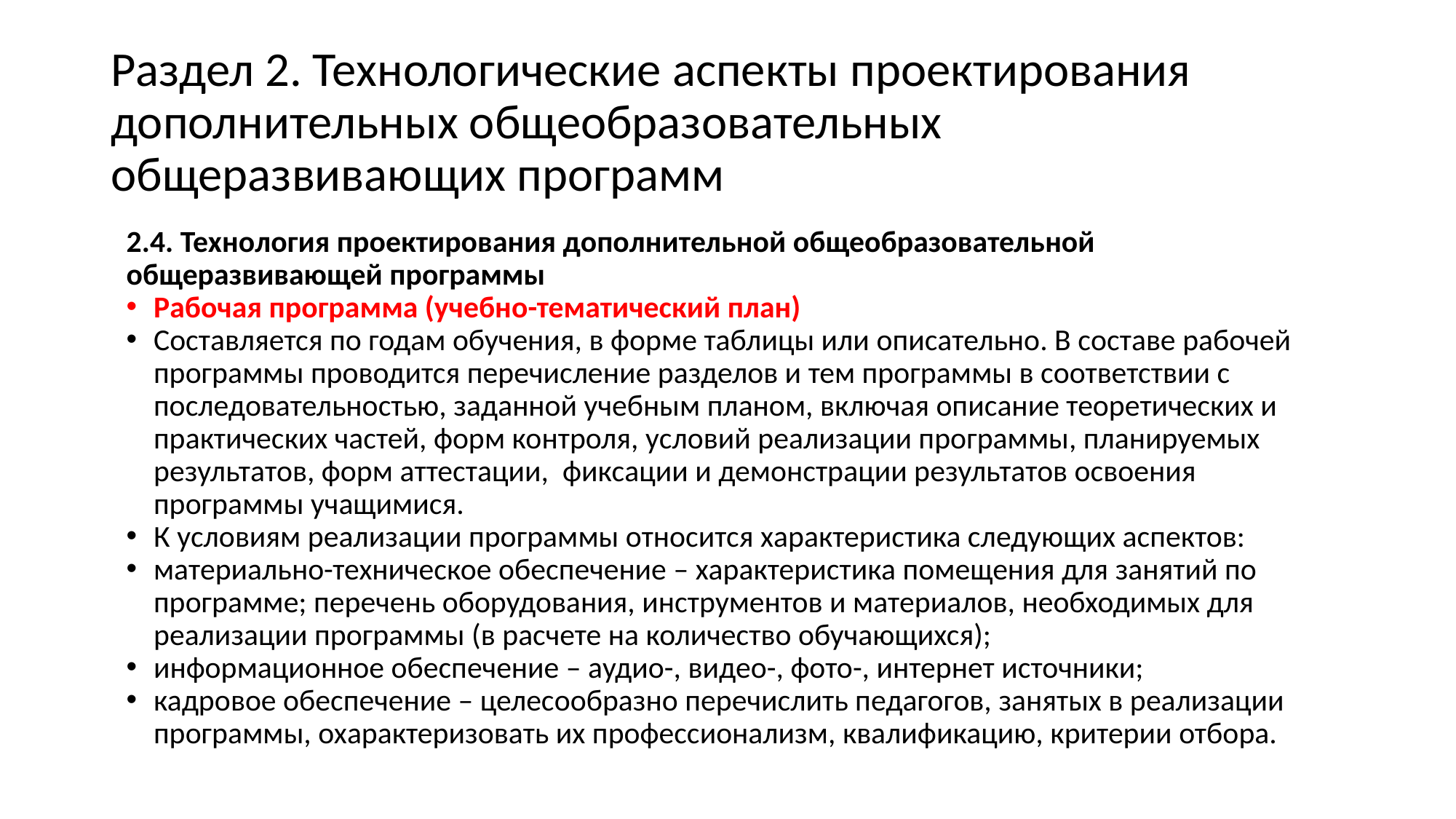

# Раздел 2. Технологические аспекты проектирования дополнительных общеобразовательных общеразвивающих программ
2.4. Технология проектирования дополнительной общеобразовательной общеразвивающей программы
Рабочая программа (учебно-тематический план)
Составляется по годам обучения, в форме таблицы или описательно. В составе рабочей программы проводится перечисление разделов и тем программы в соответствии с последовательностью, заданной учебным планом, включая описание теоретических и практических частей, форм контроля, условий реализации программы, планируемых результатов, форм аттестации,  фиксации и демонстрации результатов освоения программы учащимися.
К условиям реализации программы относится характеристика следующих аспектов:
материально-техническое обеспечение – характеристика помещения для занятий по программе; перечень оборудования, инструментов и материалов, необходимых для реализации программы (в расчете на количество обучающихся);
информационное обеспечение – аудио-, видео-, фото-, интернет источники;
кадровое обеспечение – целесообразно перечислить педагогов, занятых в реализации программы, охарактеризовать их профессионализм, квалификацию, критерии отбора.